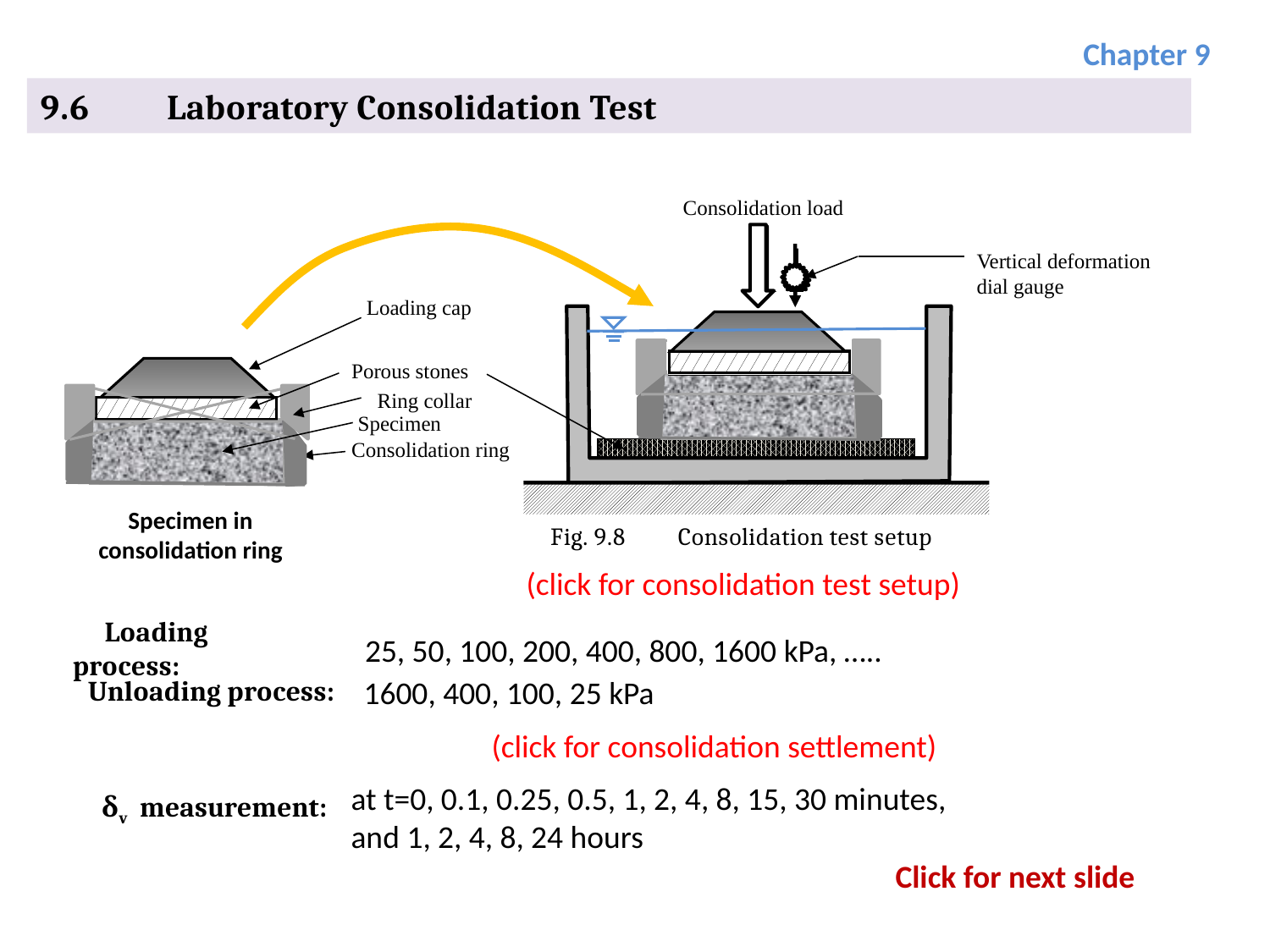

Chapter 9
9.6	Laboratory Consolidation Test
Consolidation load

Vertical deformation dial gauge

Loading cap

Porous stones

Ring collar

Specimen

Consolidation ring

Specimen in consolidation ring
Fig. 9.8	Consolidation test setup
(click for consolidation test setup)
Loading process:
25, 50, 100, 200, 400, 800, 1600 kPa, …..
Unloading process:
1600, 400, 100, 25 kPa
(click for consolidation settlement)
at t=0, 0.1, 0.25, 0.5, 1, 2, 4, 8, 15, 30 minutes, and 1, 2, 4, 8, 24 hours
δv  measurement:
Click for next slide